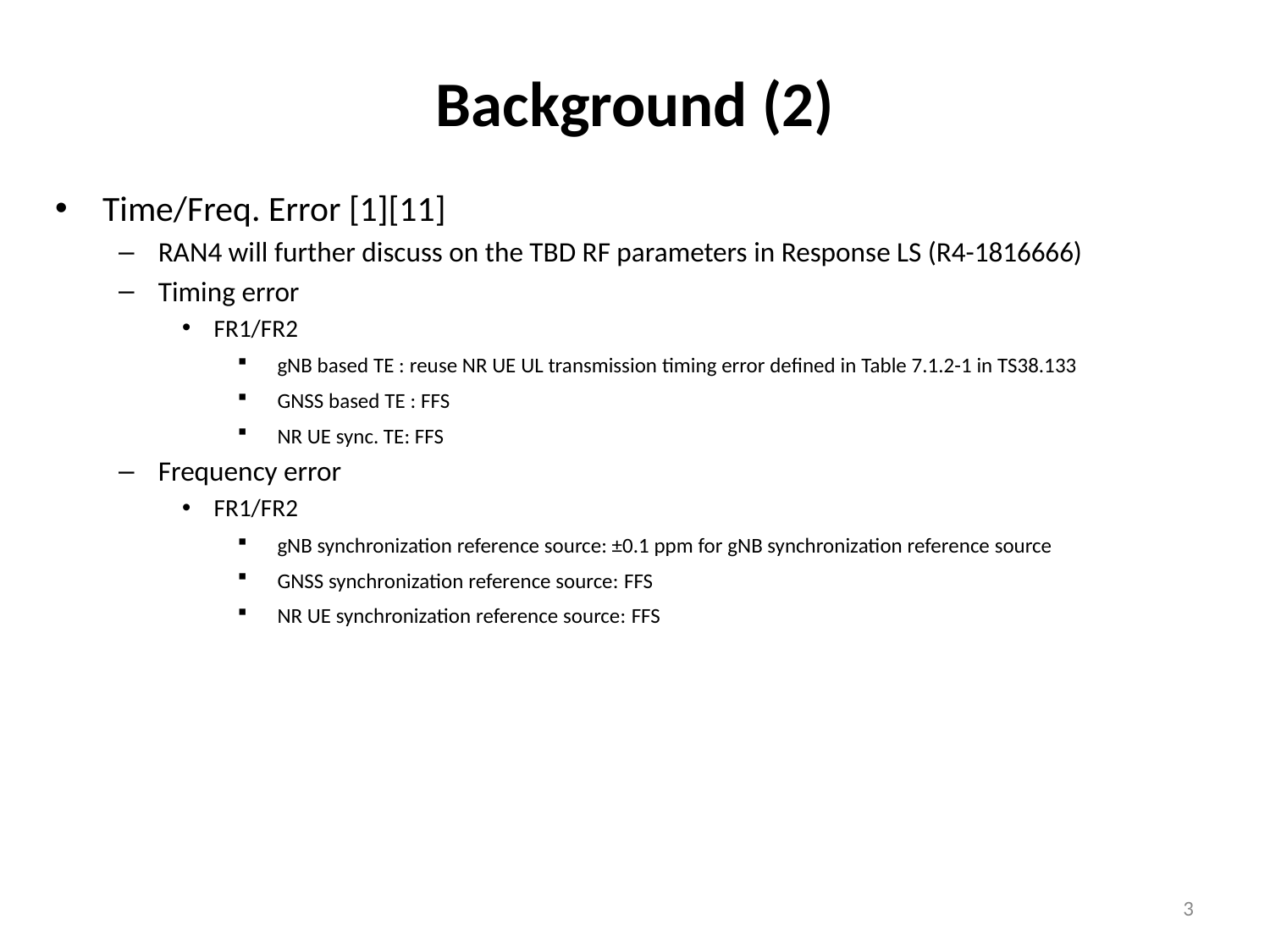

# Background (2)
Time/Freq. Error [1][11]
RAN4 will further discuss on the TBD RF parameters in Response LS (R4-1816666)
Timing error
FR1/FR2
gNB based TE : reuse NR UE UL transmission timing error defined in Table 7.1.2-1 in TS38.133
GNSS based TE : FFS
NR UE sync. TE: FFS
Frequency error
FR1/FR2
gNB synchronization reference source: ±0.1 ppm for gNB synchronization reference source
GNSS synchronization reference source: FFS
NR UE synchronization reference source: FFS

3